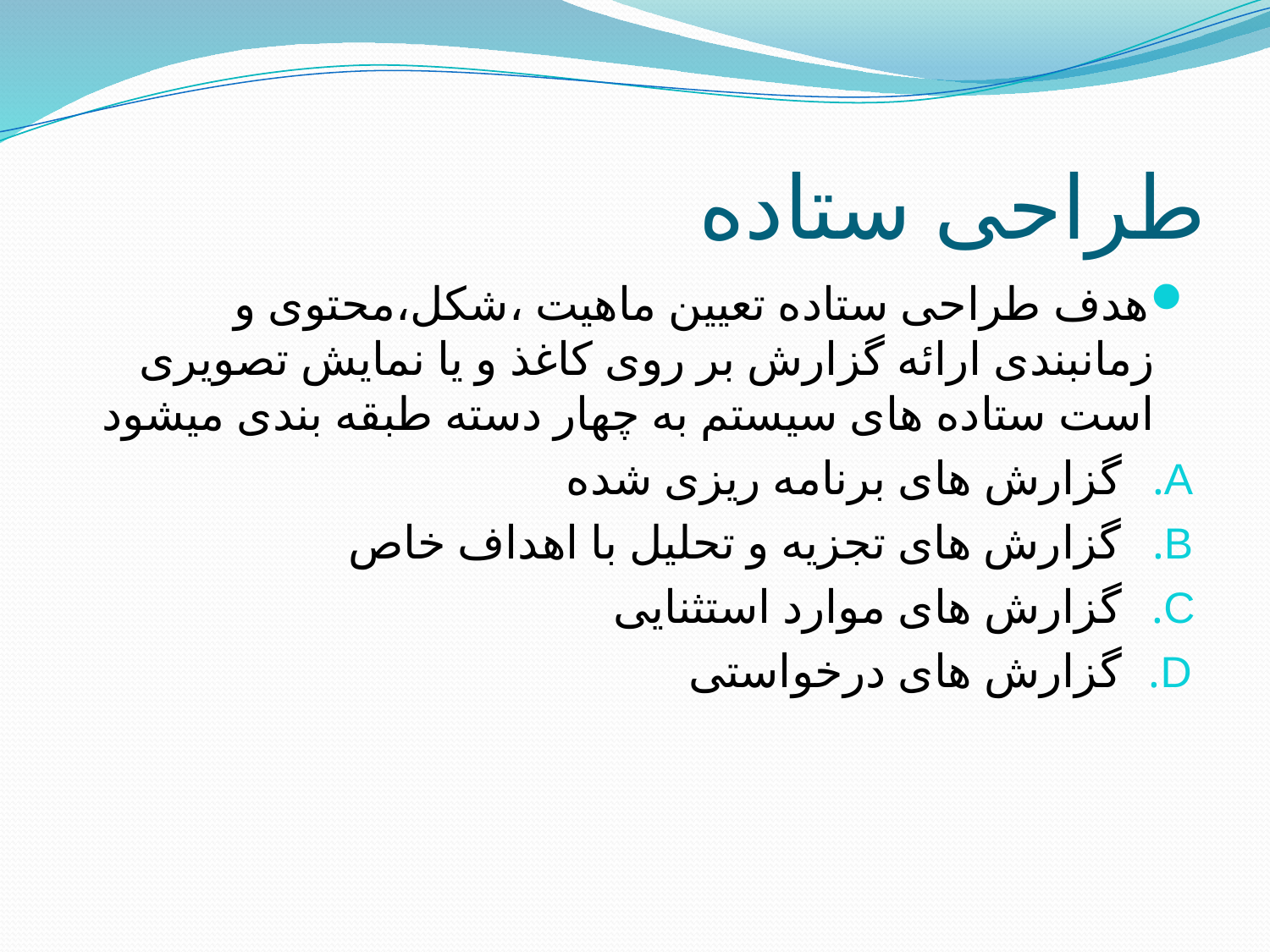

# طراحی ستاده
هدف طراحی ستاده تعیین ماهیت ،شکل،محتوی و زمانبندی ارائه گزارش بر روی کاغذ و یا نمایش تصویری است ستاده های سیستم به چهار دسته طبقه بندی میشود
گزارش های برنامه ریزی شده
گزارش های تجزیه و تحلیل با اهداف خاص
گزارش های موارد استثنایی
گزارش های درخواستی